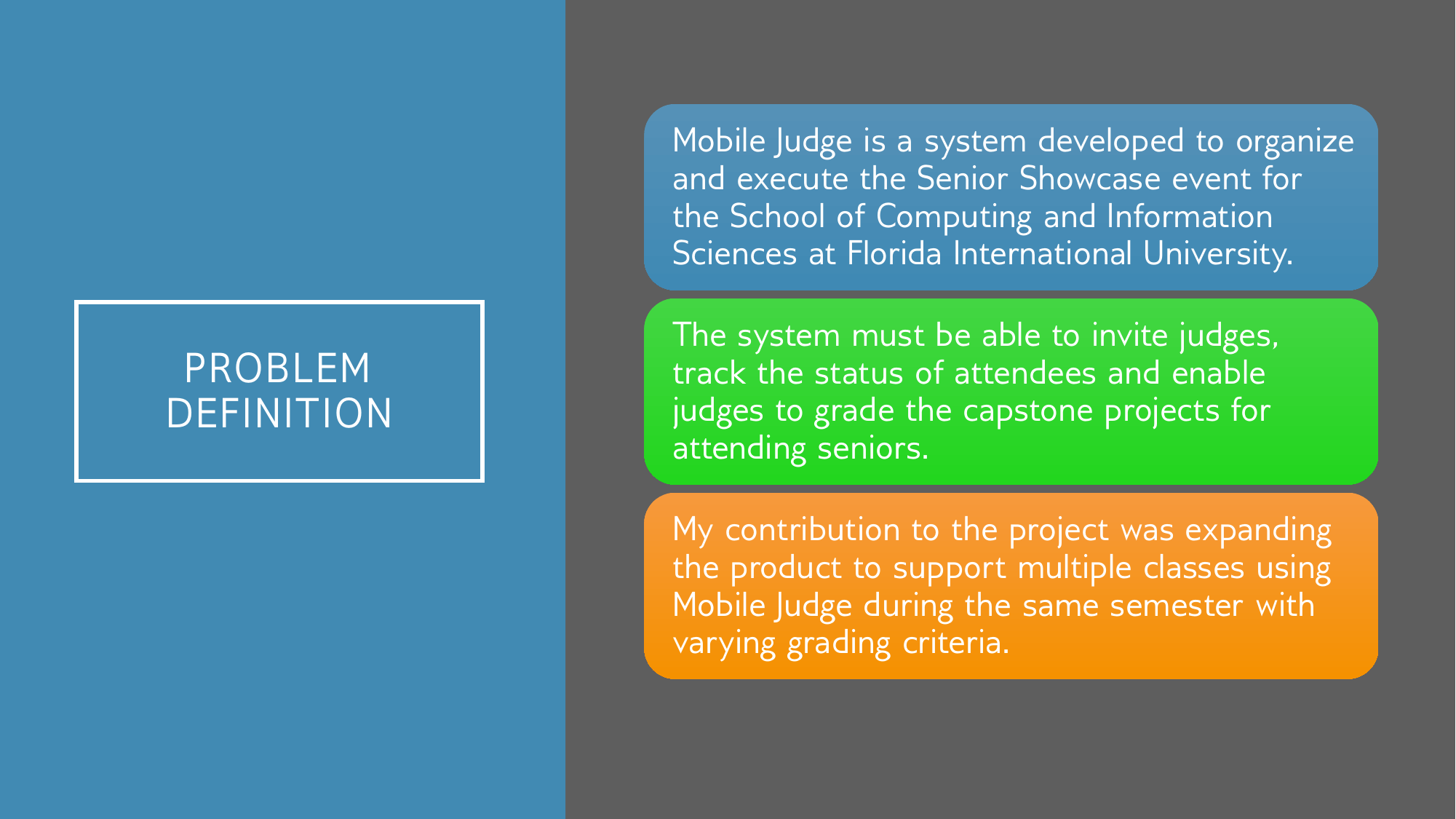

Mobile Judge is a system developed to organize and execute the Senior Showcase event for the School of Computing and Information Sciences at Florida International University.
The system must be able to invite judges, track the status of attendees and enable judges to grade the capstone projects for attending seniors.
My contribution to the project was expanding the product to support multiple classes using Mobile Judge during the same semester with varying grading criteria.
# Problem Definition